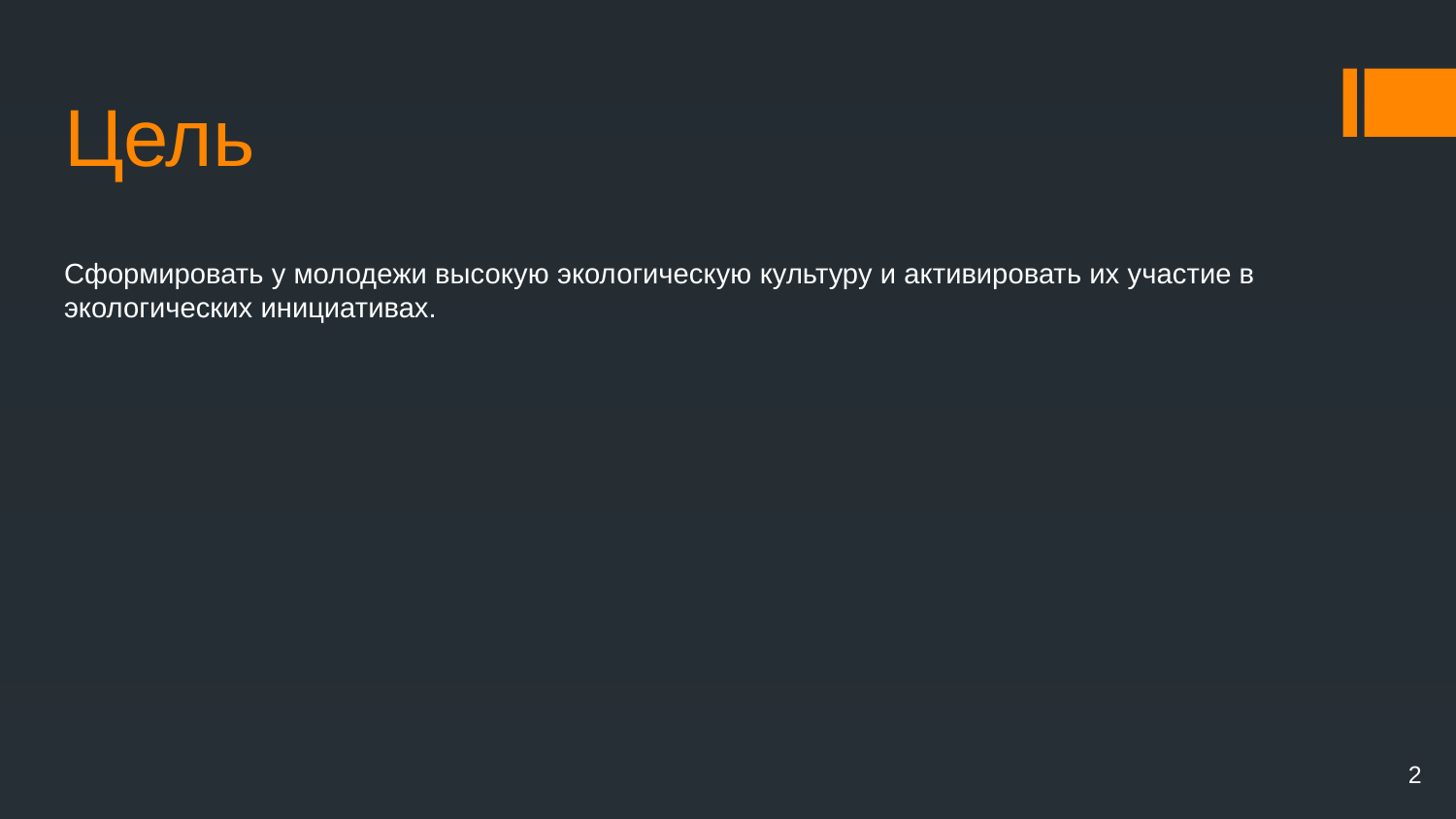

# Цель
Сформировать у молодежи высокую экологическую культуру и активировать их участие в экологических инициативах.
2